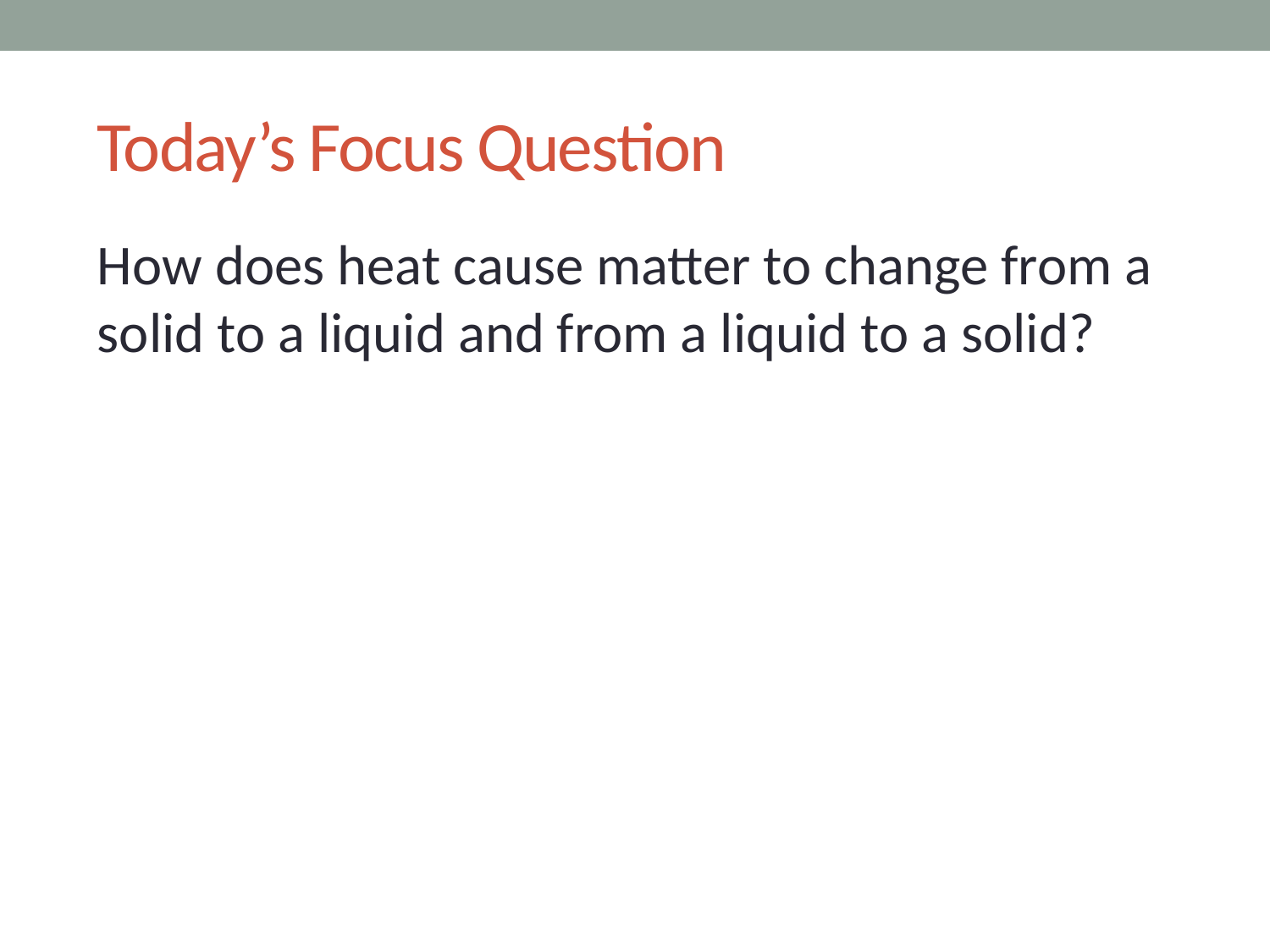

# Today’s Focus Question
How does heat cause matter to change from a solid to a liquid and from a liquid to a solid?